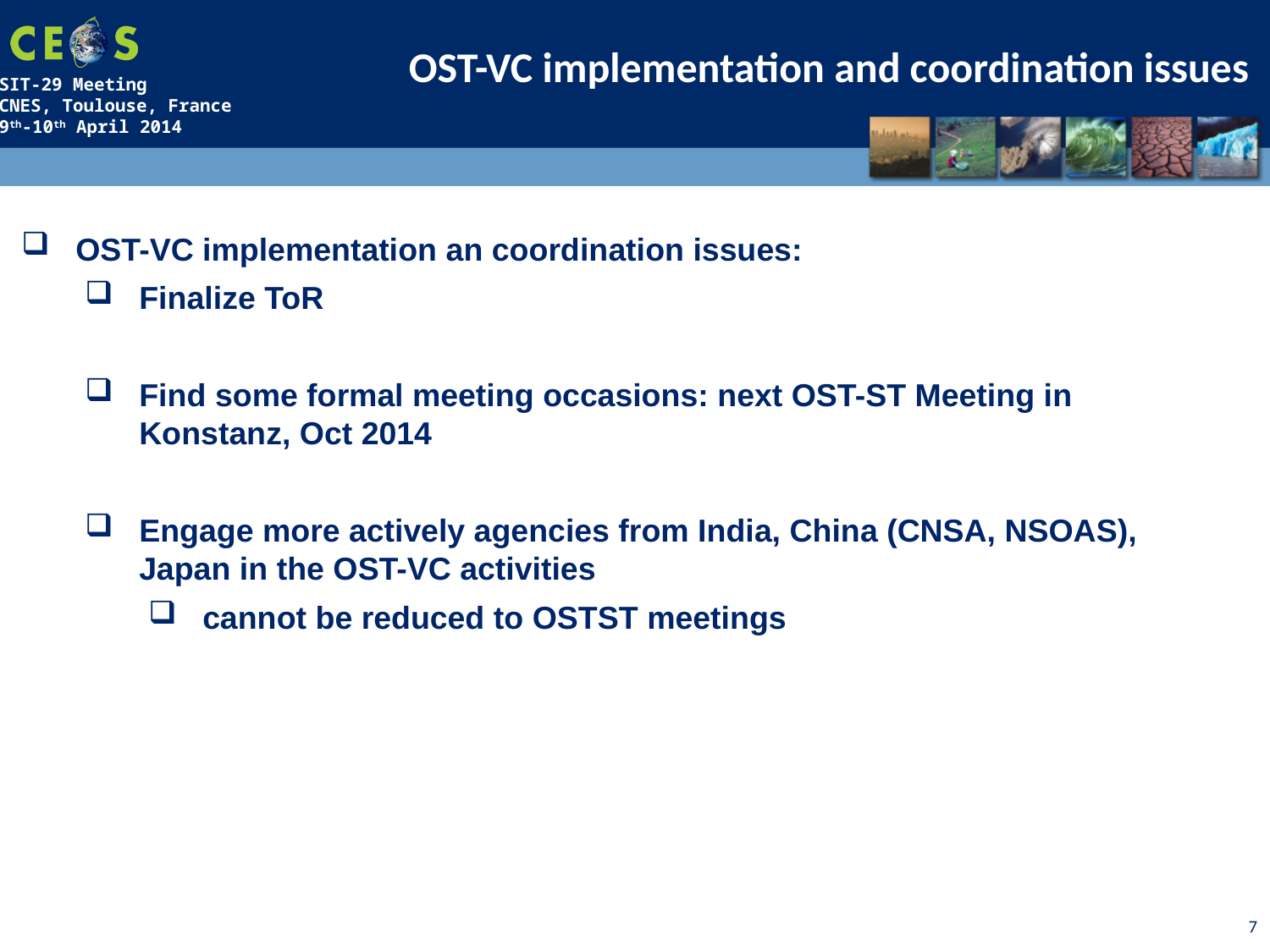

OST-VC implementation and coordination issues
OST-VC implementation an coordination issues:
Finalize ToR

Find some formal meeting occasions: next OST-ST Meeting in Konstanz, Oct 2014

Engage more actively agencies from India, China (CNSA, NSOAS), Japan in the OST-VC activities
cannot be reduced to OSTST meetings
7